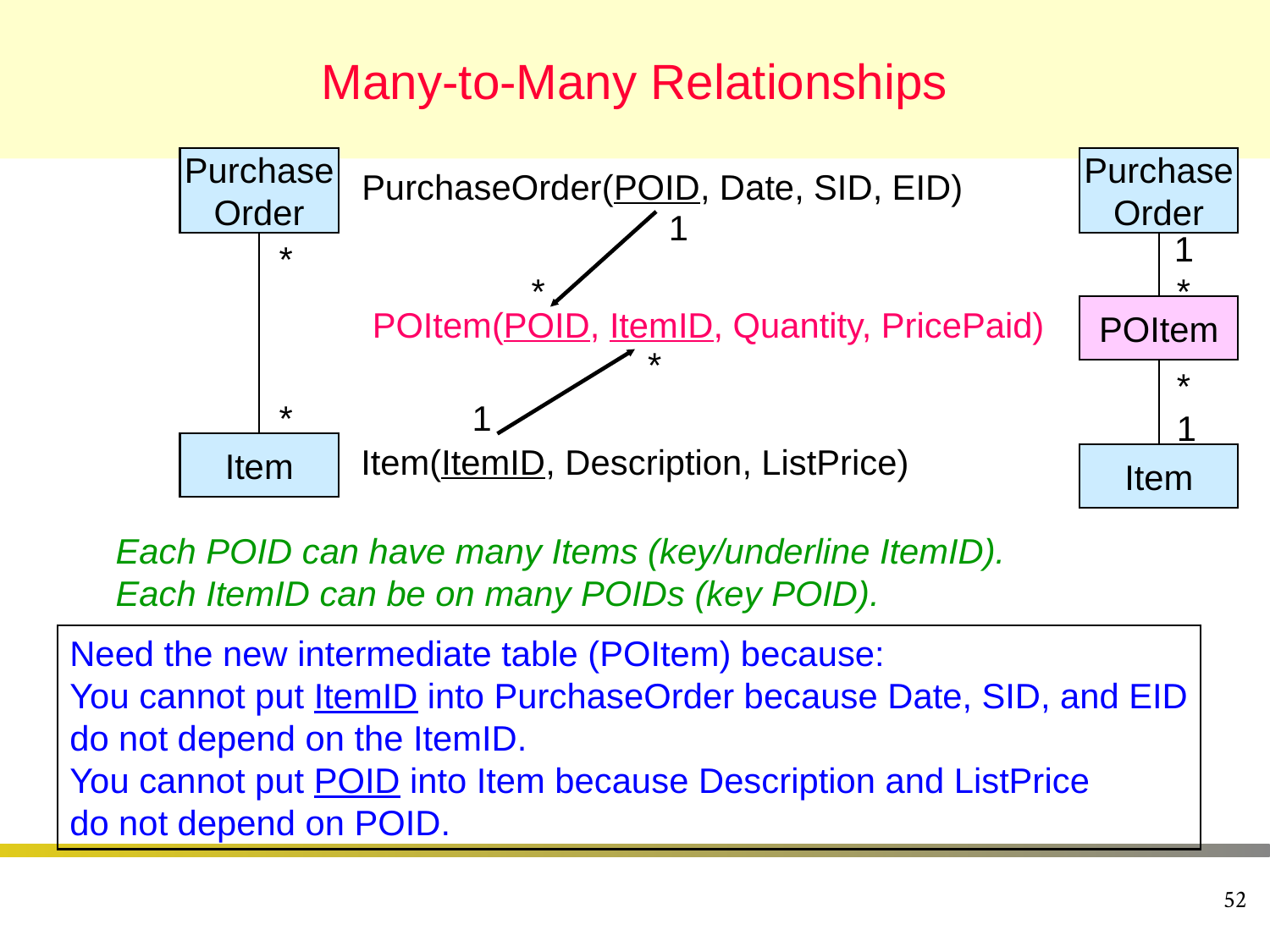

# Many-to-Many Relationships
Purchase
Order
Purchase
Order
PurchaseOrder(POID, Date, SID, EID)
1

1
*
*
*
POItem(POID, ItemID, Quantity, PricePaid)
POItem
*

*
*
1
1
Item
Item(ItemID, Description, ListPrice)
Item
Each POID can have many Items (key/underline ItemID).
Each ItemID can be on many POIDs (key POID).
Need the new intermediate table (POItem) because:
You cannot put ItemID into PurchaseOrder because Date, SID, and EID
do not depend on the ItemID.
You cannot put POID into Item because Description and ListPrice
do not depend on POID.
52